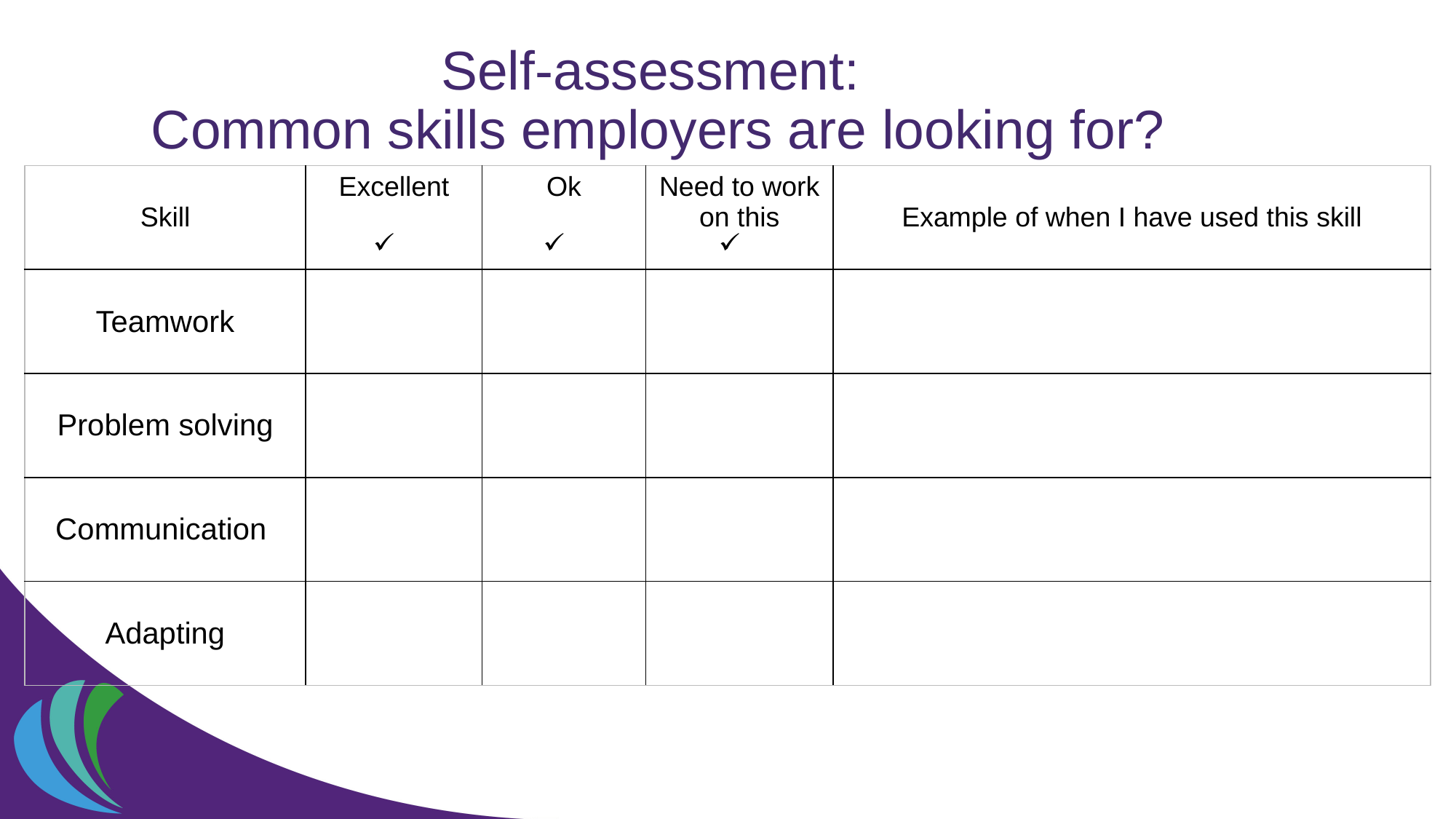

# Self-assessment: Common skills employers are looking for?
| Skill | Excellent | Ok | Need to work on this | Example of when I have used this skill |
| --- | --- | --- | --- | --- |
| Teamwork |  |  |  |  |
| Problem solving |  |  |  |  |
| Communication |  |  |  |  |
| Adapting |  |  |  |  |